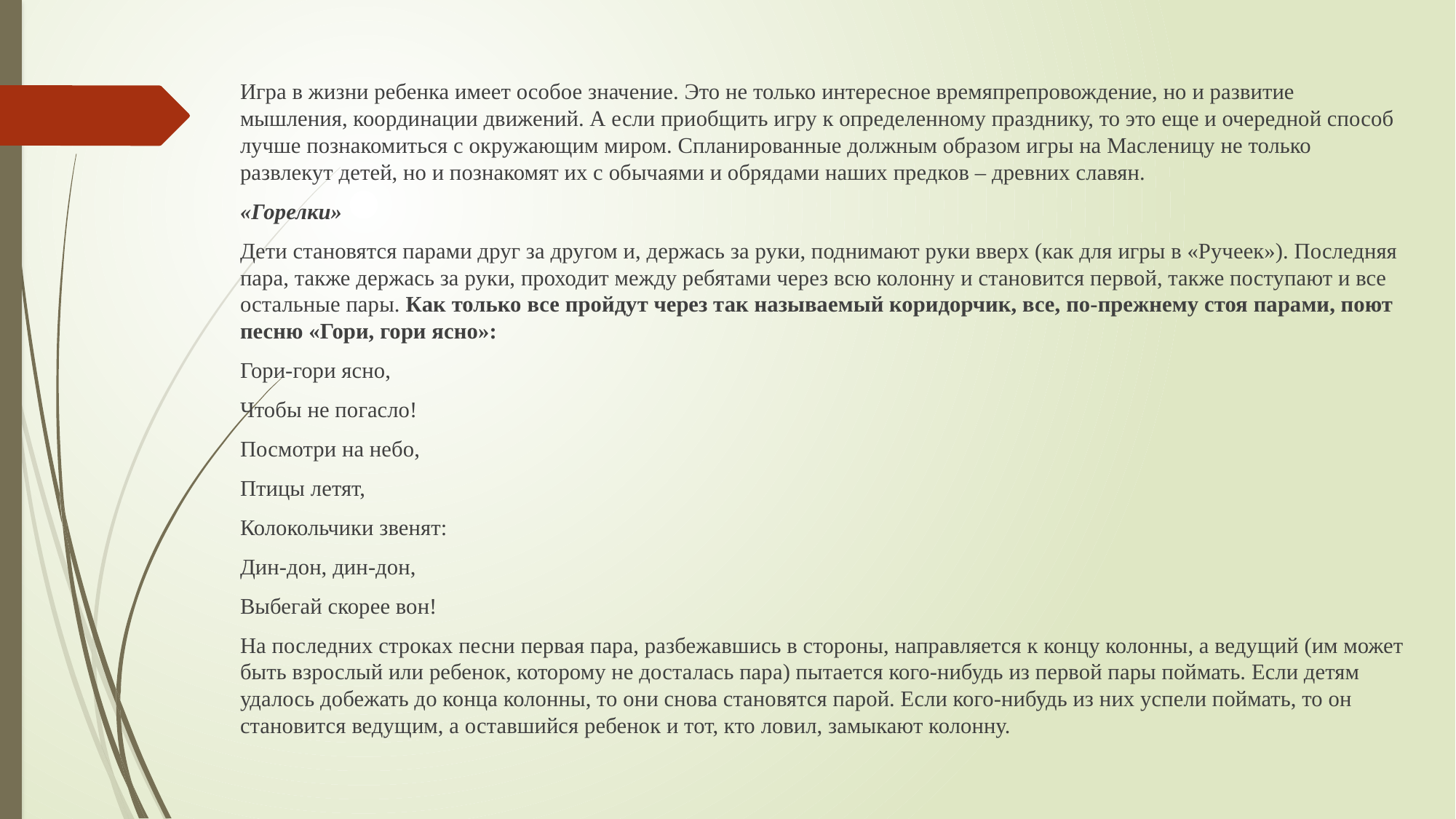

Игра в жизни ребенка имеет особое значение. Это не только интересное времяпрепровождение, но и развитие мышления, координации движений. А если приобщить игру к определенному празднику, то это еще и очередной способ лучше познакомиться с окружающим миром. Спланированные должным образом игры на Масленицу не только развлекут детей, но и познакомят их с обычаями и обрядами наших предков – древних славян.
«Горелки»
Дети становятся парами друг за другом и, держась за руки, поднимают руки вверх (как для игры в «Ручеек»). Последняя пара, также держась за руки, проходит между ребятами через всю колонну и становится первой, также поступают и все остальные пары. Как только все пройдут через так называемый коридорчик, все, по-прежнему стоя парами, поют песню «Гори, гори ясно»:
Гори-гори ясно,
Чтобы не погасло!
Посмотри на небо,
Птицы летят,
Колокольчики звенят:
Дин-дон, дин-дон,
Выбегай скорее вон!
На последних строках песни первая пара, разбежавшись в стороны, направляется к концу колонны, а ведущий (им может быть взрослый или ребенок, которому не досталась пара) пытается кого-нибудь из первой пары поймать. Если детям удалось добежать до конца колонны, то они снова становятся парой. Если кого-нибудь из них успели поймать, то он становится ведущим, а оставшийся ребенок и тот, кто ловил, замыкают колонну.